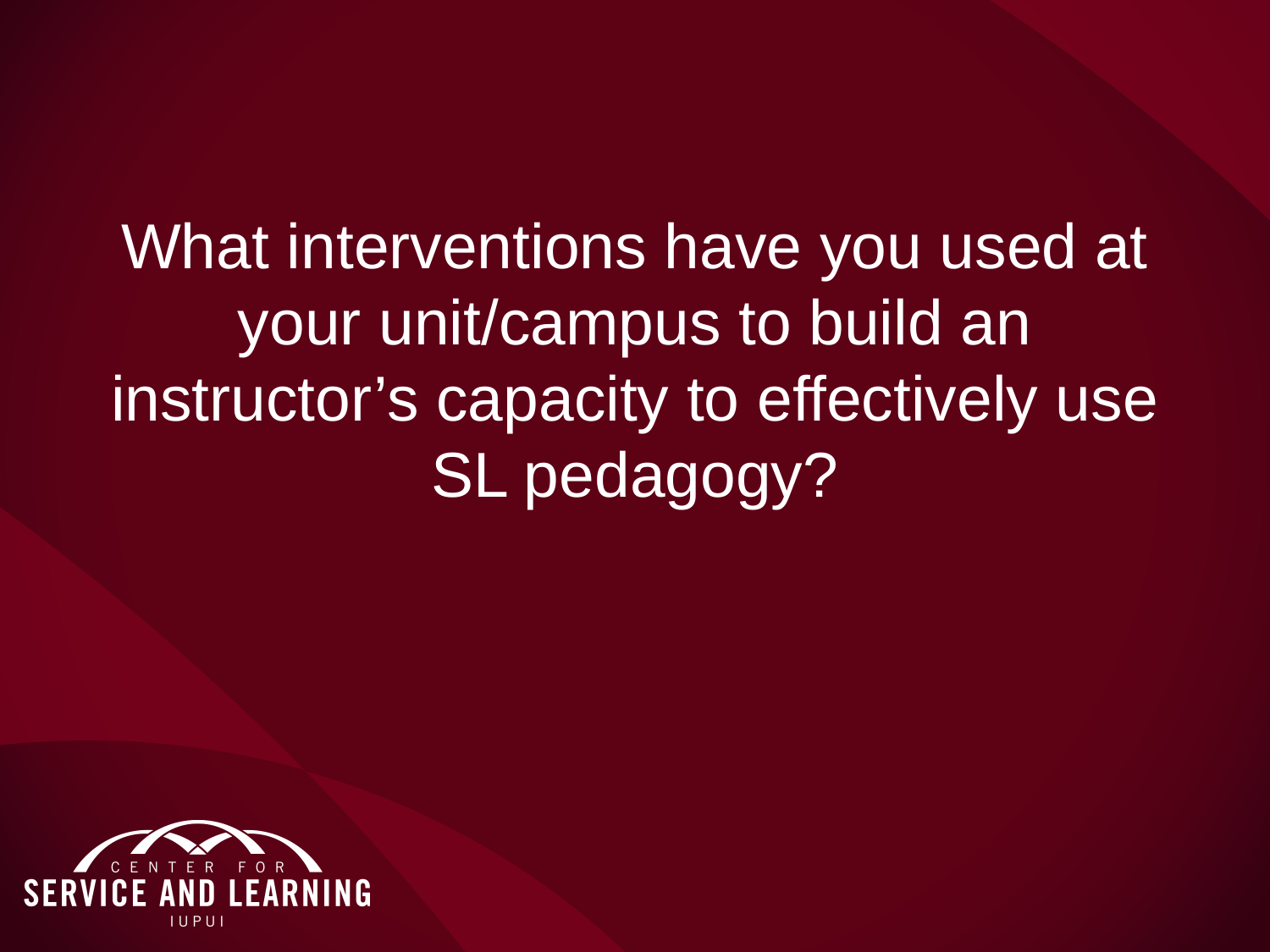

# What interventions have you used at your unit/campus to build an instructor’s capacity to effectively use SL pedagogy?